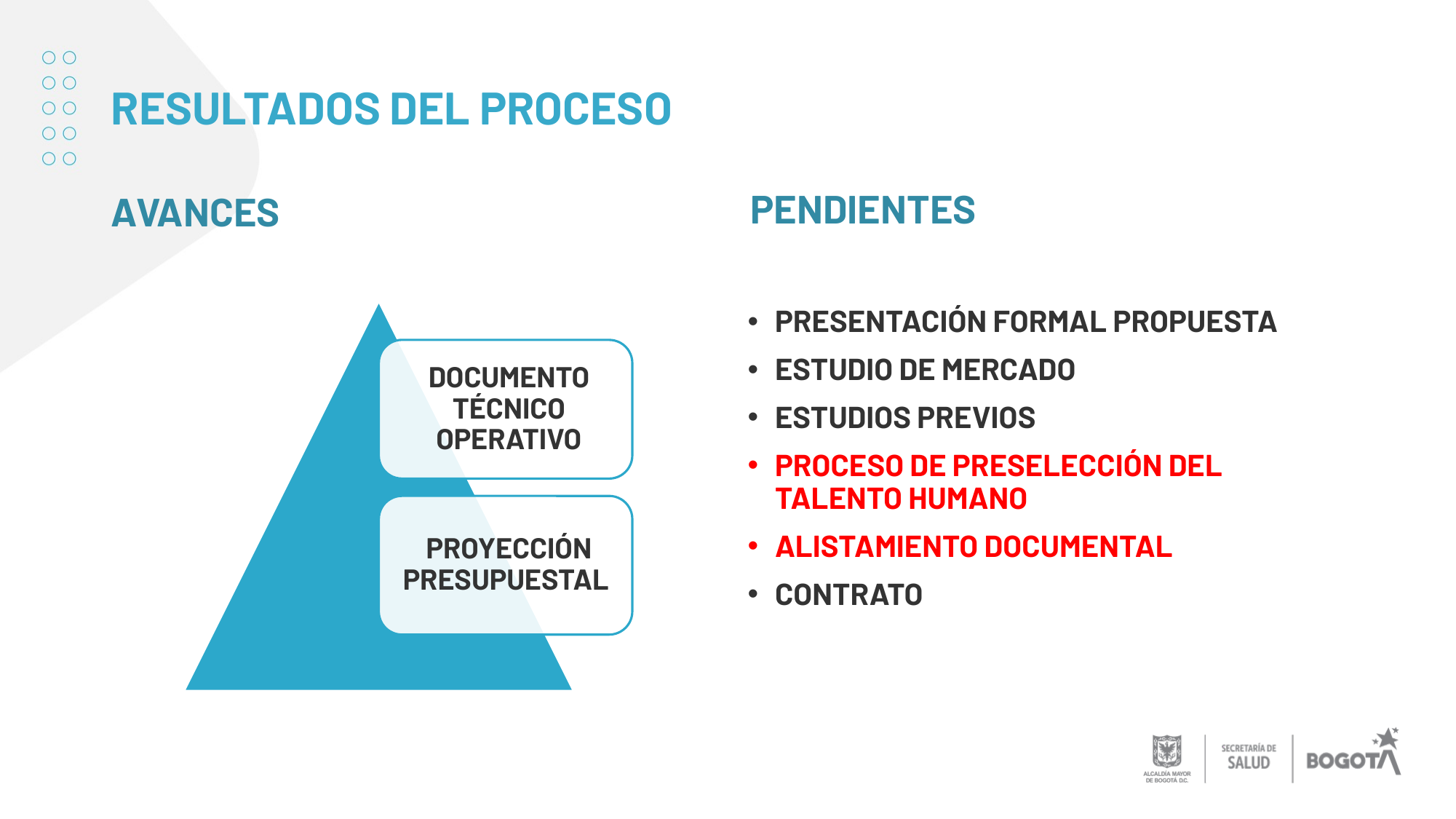

# RESULTADOS DEL PROCESO
AVANCES
PENDIENTES
DOCUMENTO TÉCNICO OPERATIVO
PROYECCIÓN PRESUPUESTAL
PRESENTACIÓN FORMAL PROPUESTA
ESTUDIO DE MERCADO
ESTUDIOS PREVIOS
PROCESO DE PRESELECCIÓN DEL TALENTO HUMANO
ALISTAMIENTO DOCUMENTAL
CONTRATO